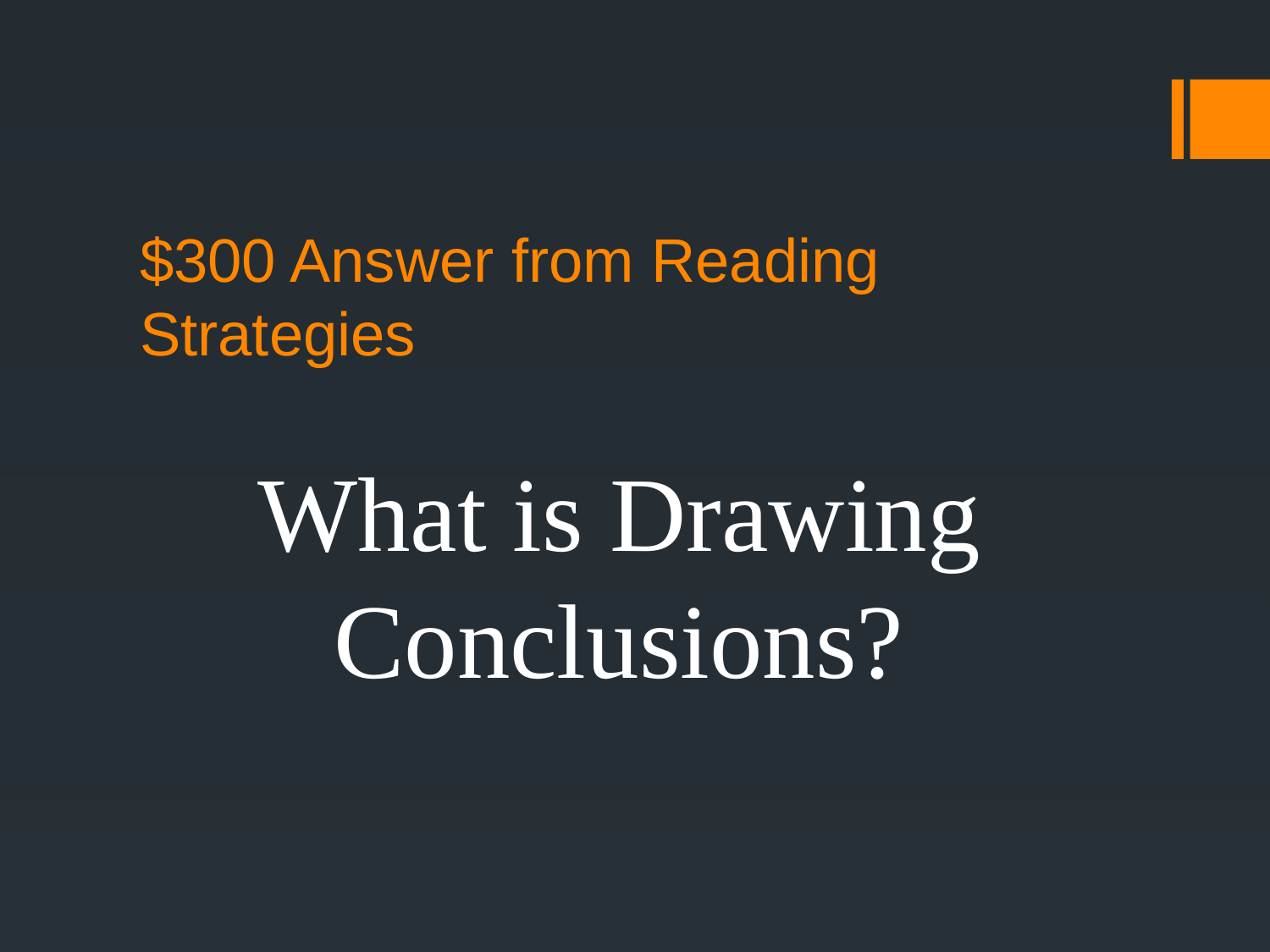

# $300 Answer from Reading Strategies
What is Drawing Conclusions?